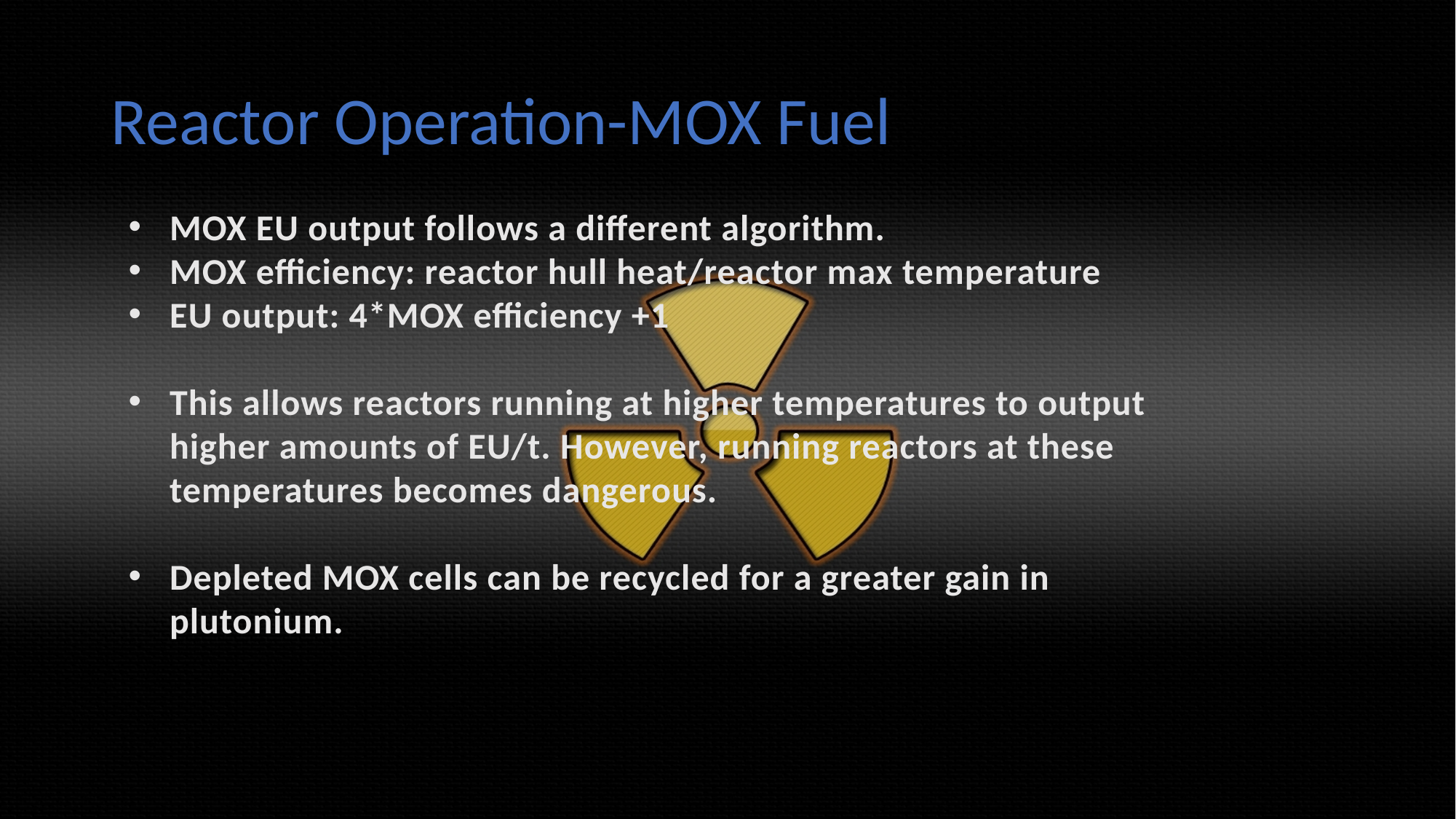

# Reactor Operation-MOX Fuel
MOX EU output follows a different algorithm.
MOX efficiency: reactor hull heat/reactor max temperature
EU output: 4*MOX efficiency +1

This allows reactors running at higher temperatures to output higher amounts of EU/t. However, running reactors at these temperatures becomes dangerous.

Depleted MOX cells can be recycled for a greater gain in plutonium.